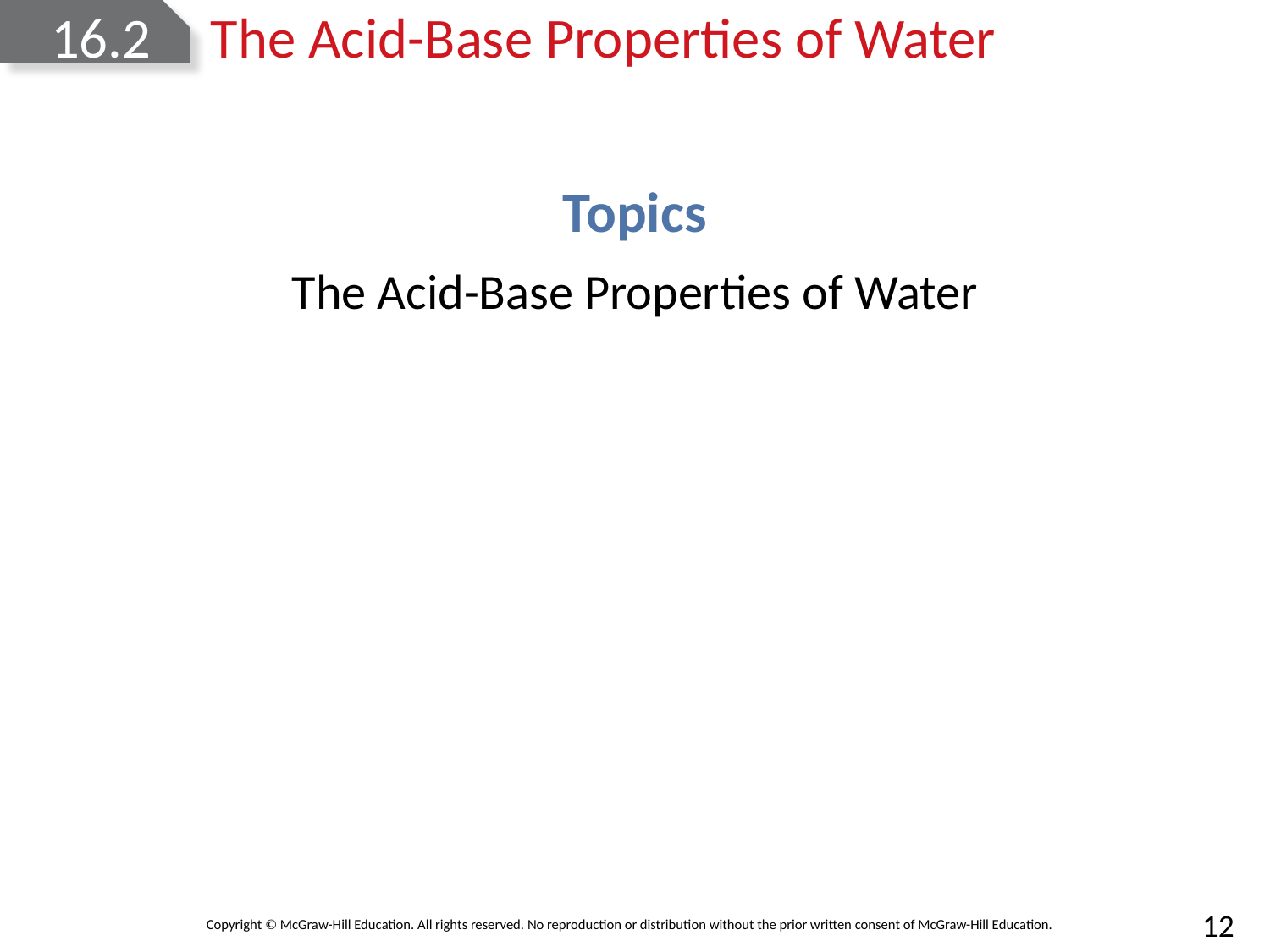

# 16.2	The Acid-Base Properties of Water
Topics
The Acid-Base Properties of Water